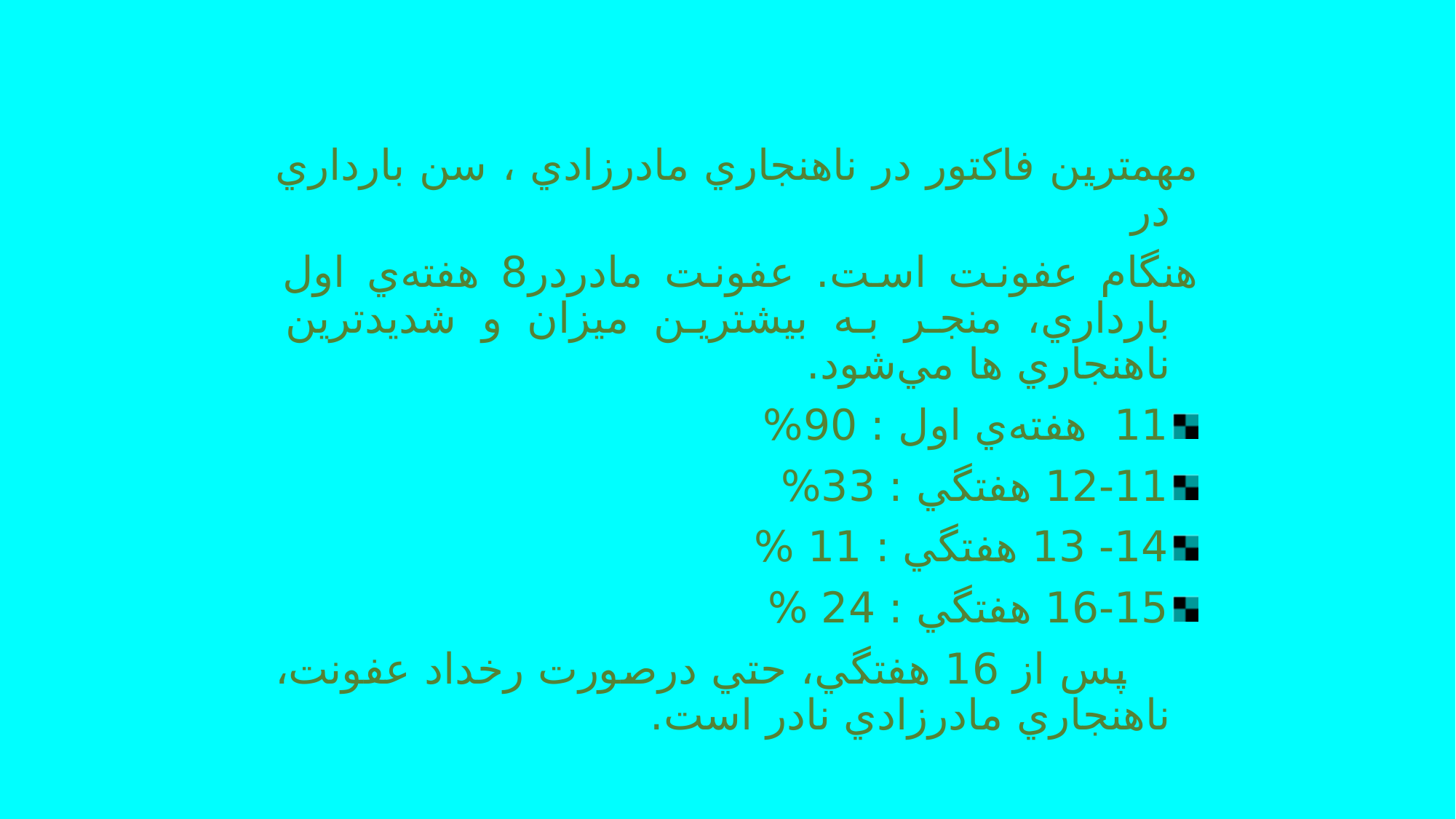

مهمترين فاكتور در ناهنجاري مادرزادي ، سن بارداري در
هنگام عفونت است. عفونت مادردر8 هفته‌ي اول بارداري، منجر به بيشترين ميزان و شديدترين ناهنجاري ها مي‌شود.
11  هفته‌ي اول : 90%
12-11 هفتگي : 33%
14- 13 هفتگي : 11 %
16-15 هفتگي : 24 %
     پس از 16 هفتگي، حتي درصورت رخداد عفونت، ناهنجاري مادرزادي نادر است.